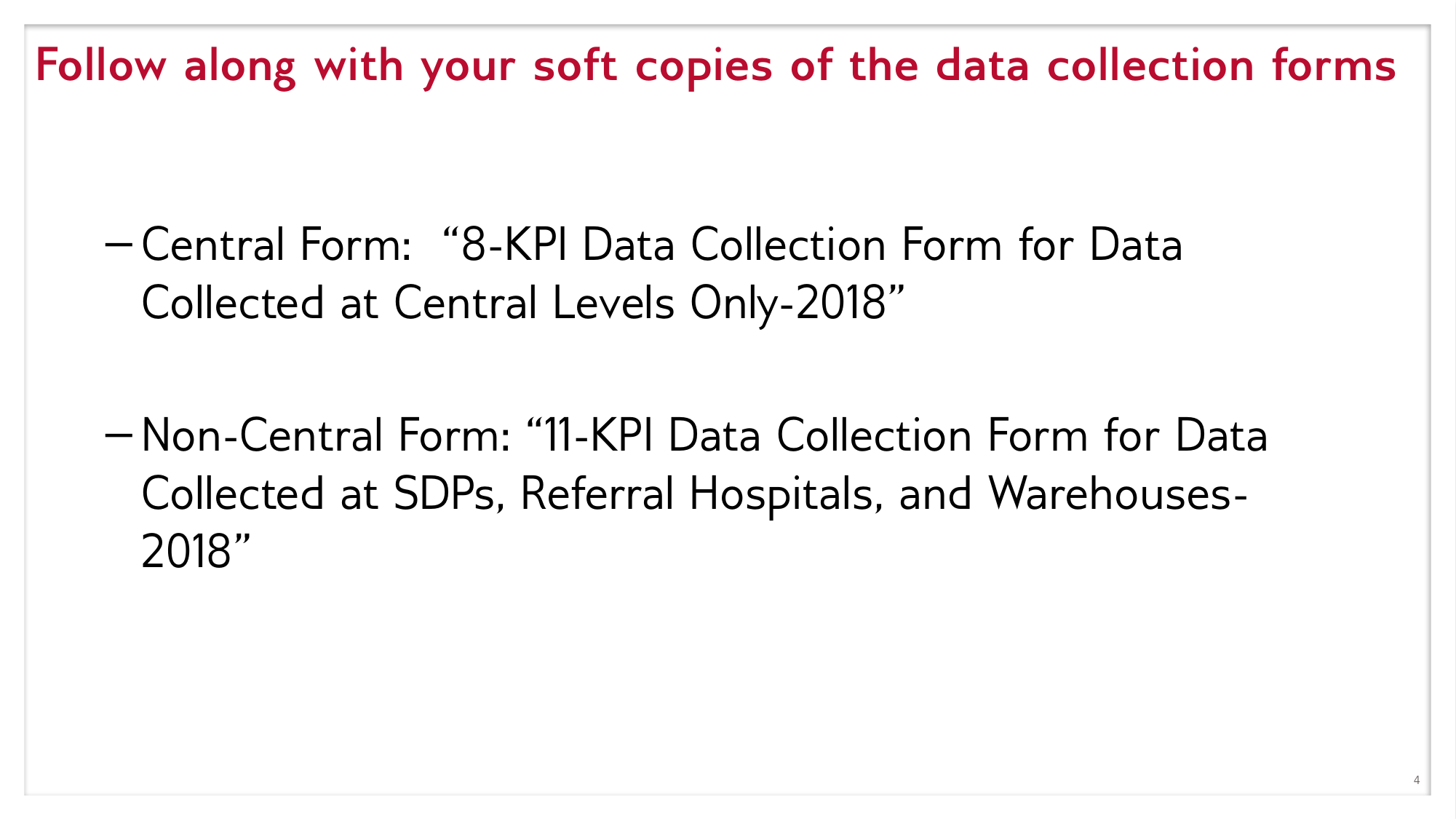

Follow along with your soft copies of the data collection forms
Central Form:  “8-KPI Data Collection Form for Data Collected at Central Levels Only-2018”
Non-Central Form: “11-KPI Data Collection Form for Data Collected at SDPs, Referral Hospitals, and Warehouses-2018”
4